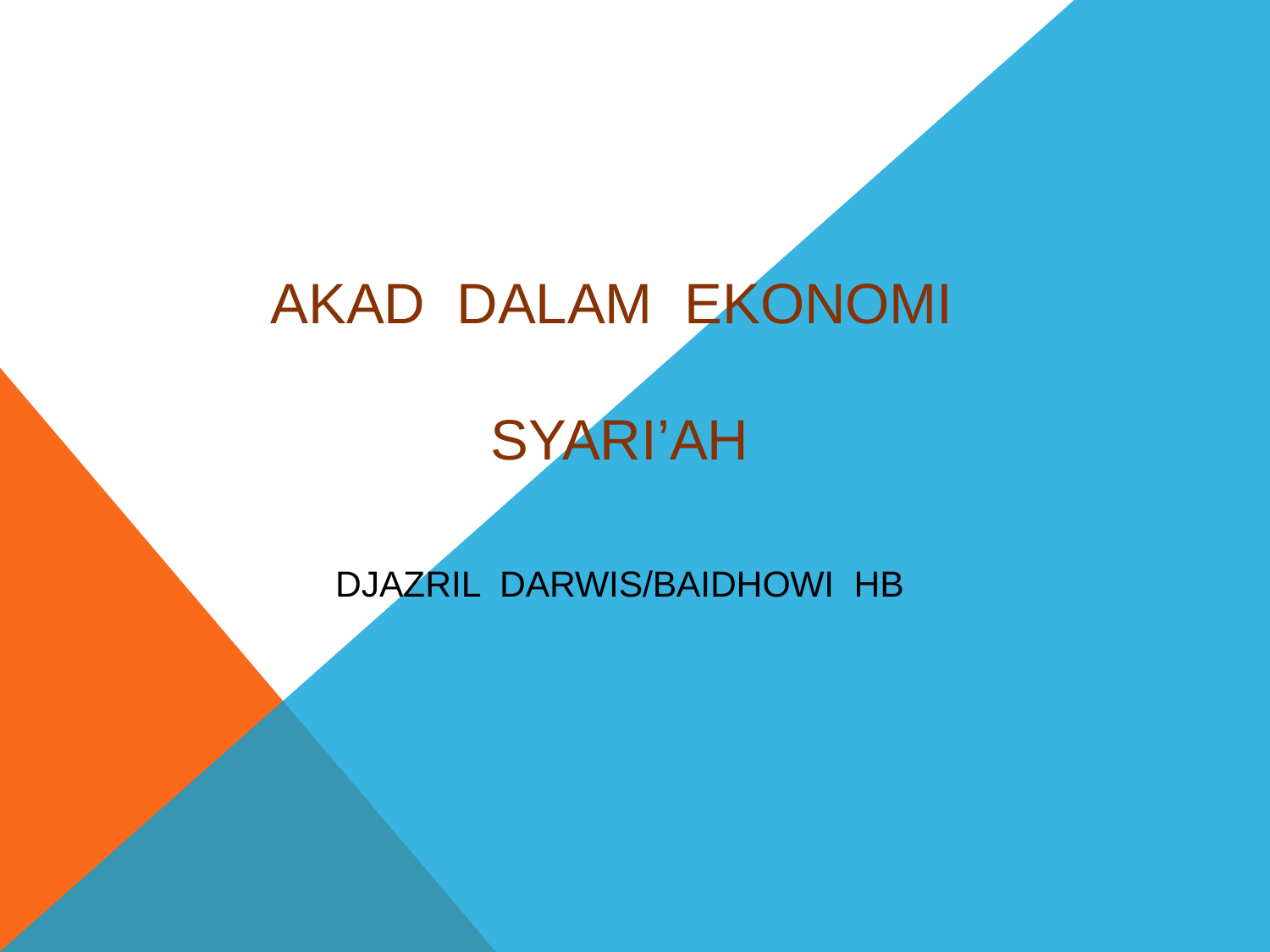

# AKAD  DALAM  EKONOMI SYARI’AH DJAZRIL  DARWIS/BAIDHOWI  HB